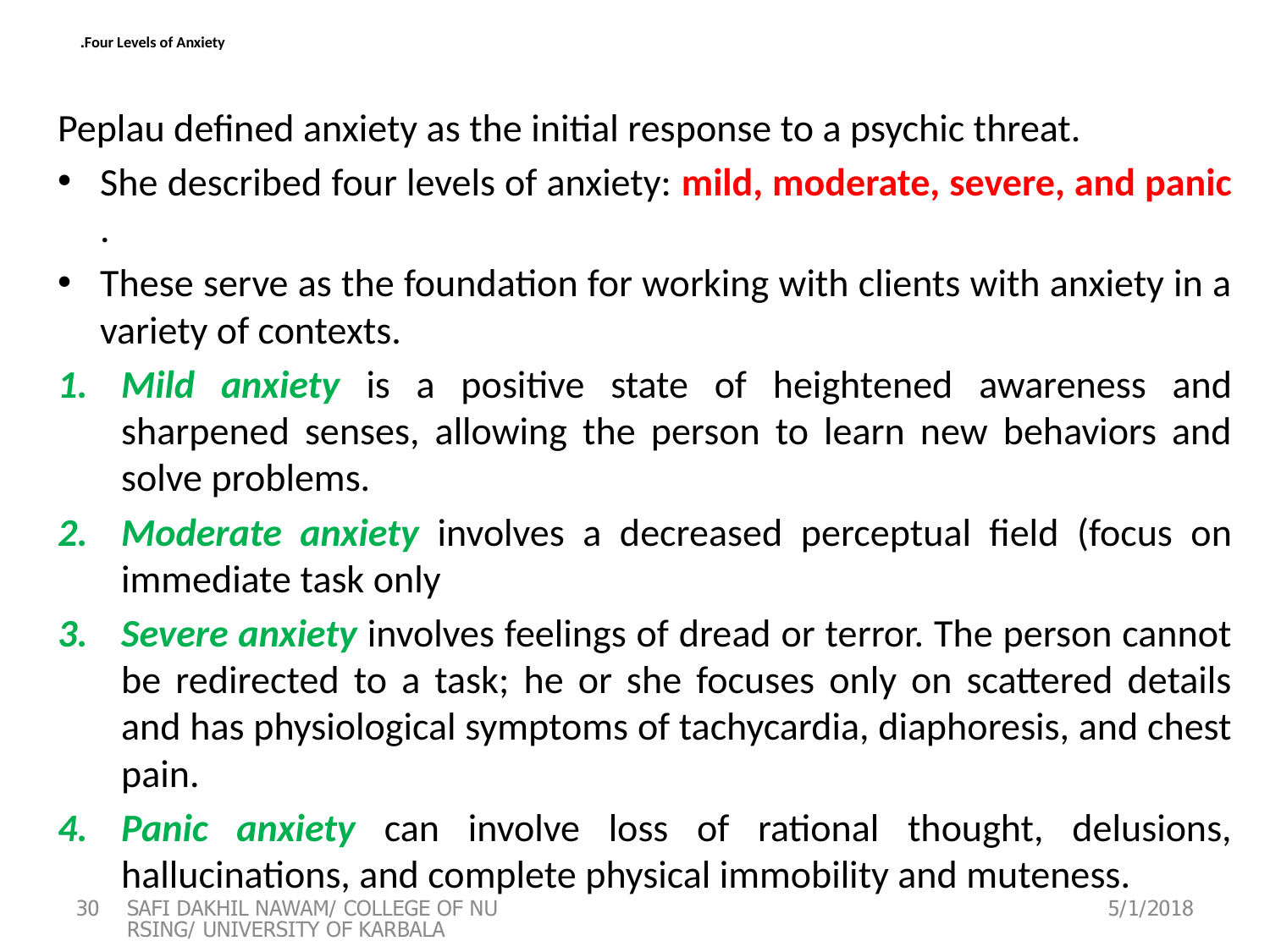

# Four Levels of Anxiety.
Peplau defined anxiety as the initial response to a psychic threat.
She described four levels of anxiety: mild, moderate, severe, and panic .
These serve as the foundation for working with clients with anxiety in a variety of contexts.
Mild anxiety is a positive state of heightened awareness and sharpened senses, allowing the person to learn new behaviors and solve problems.
Moderate anxiety involves a decreased perceptual field (focus on immediate task only
Severe anxiety involves feelings of dread or terror. The person cannot be redirected to a task; he or she focuses only on scattered details and has physiological symptoms of tachycardia, diaphoresis, and chest pain.
Panic anxiety can involve loss of rational thought, delusions, hallucinations, and complete physical immobility and muteness.

30
SAFI DAKHIL NAWAM/ COLLEGE OF NURSING/ UNIVERSITY OF KARBALA
5/1/2018